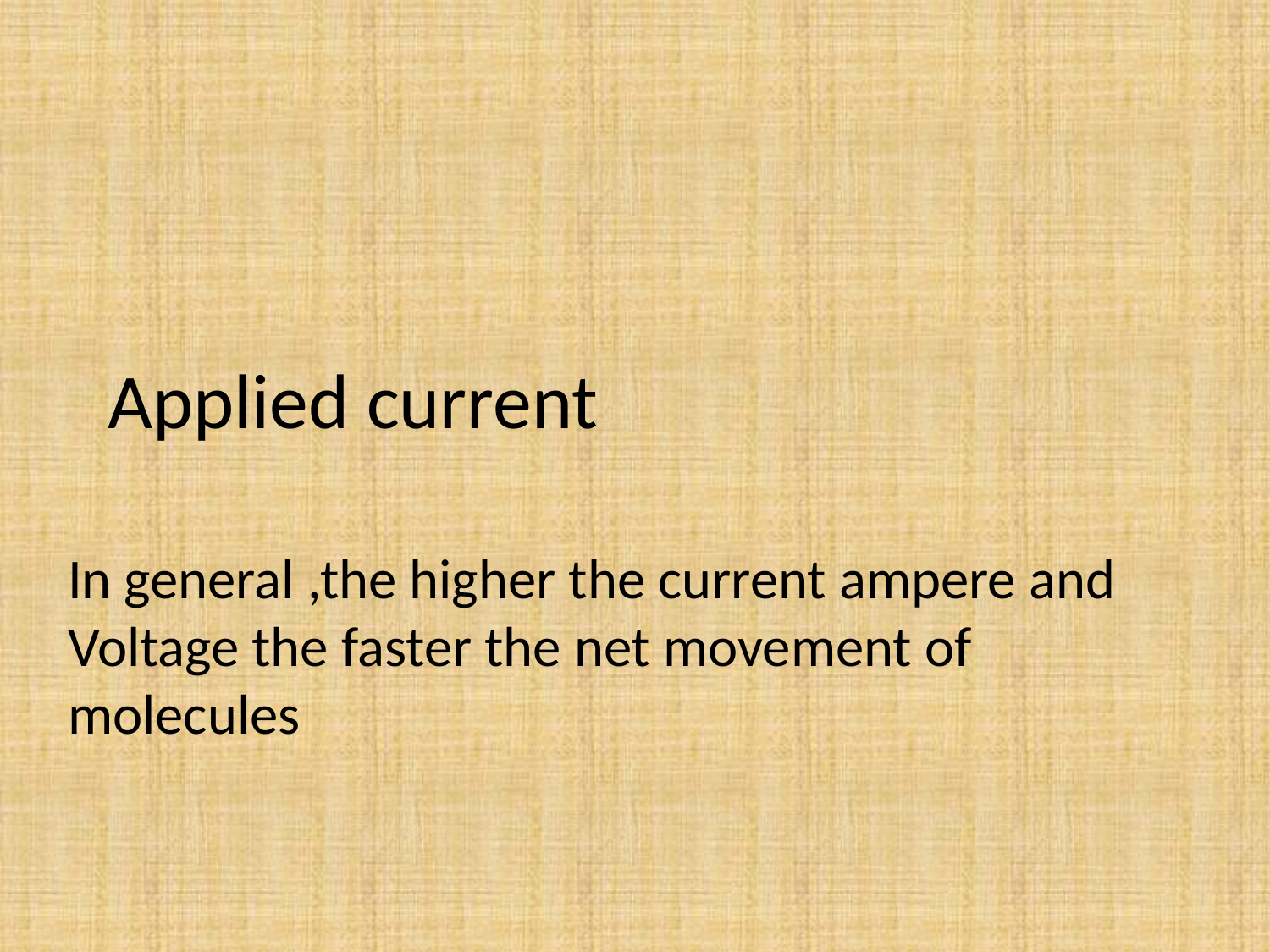

# Applied current
In general ,the higher the current ampere and Voltage the faster the net movement of molecules